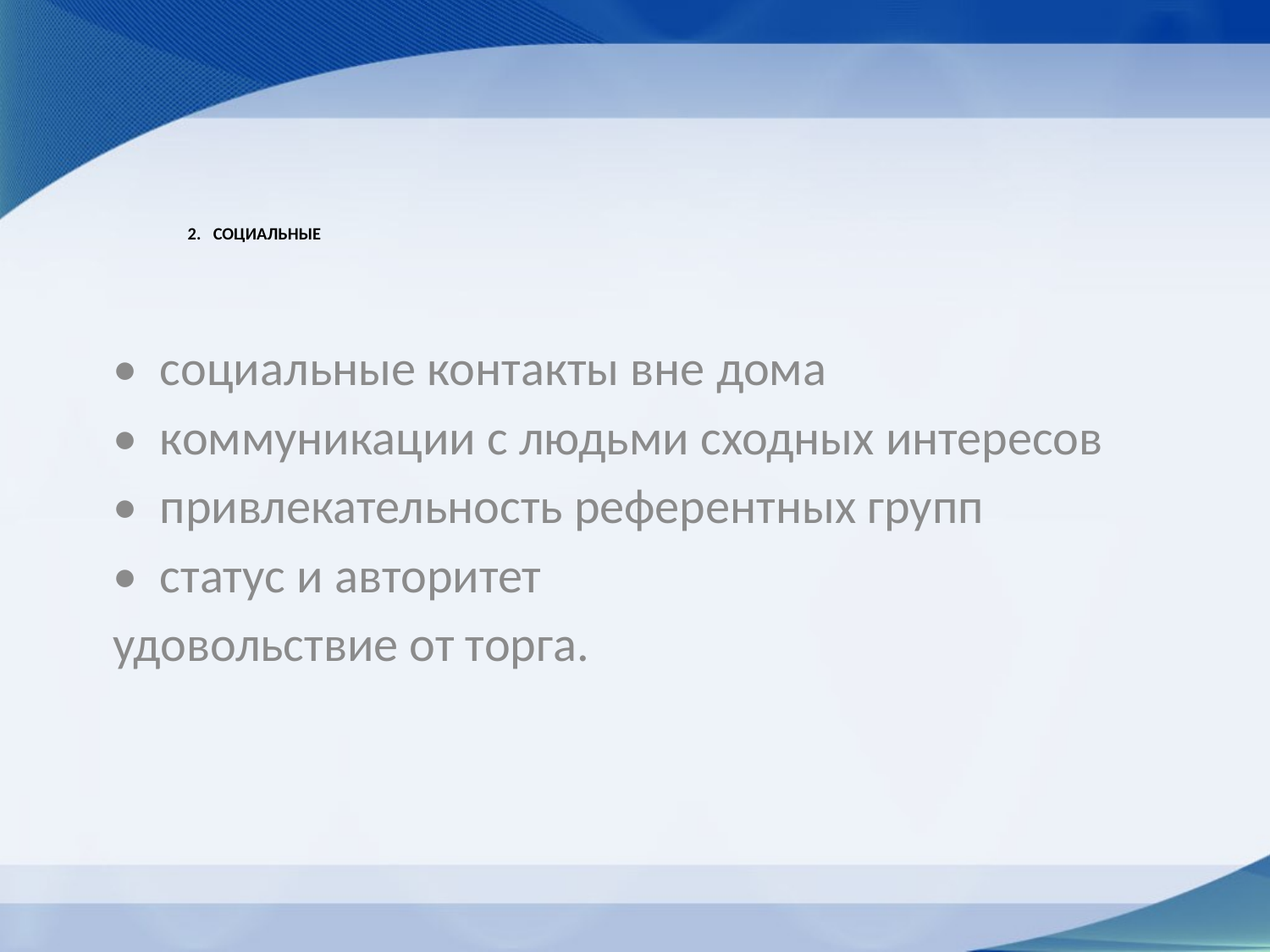

•  социальные контакты вне дома
•  коммуникации с людьми сходных интересов
•  привлекательность референтных групп
•  статус и авторитет
удовольствие от торга.

# 2.   Социальные